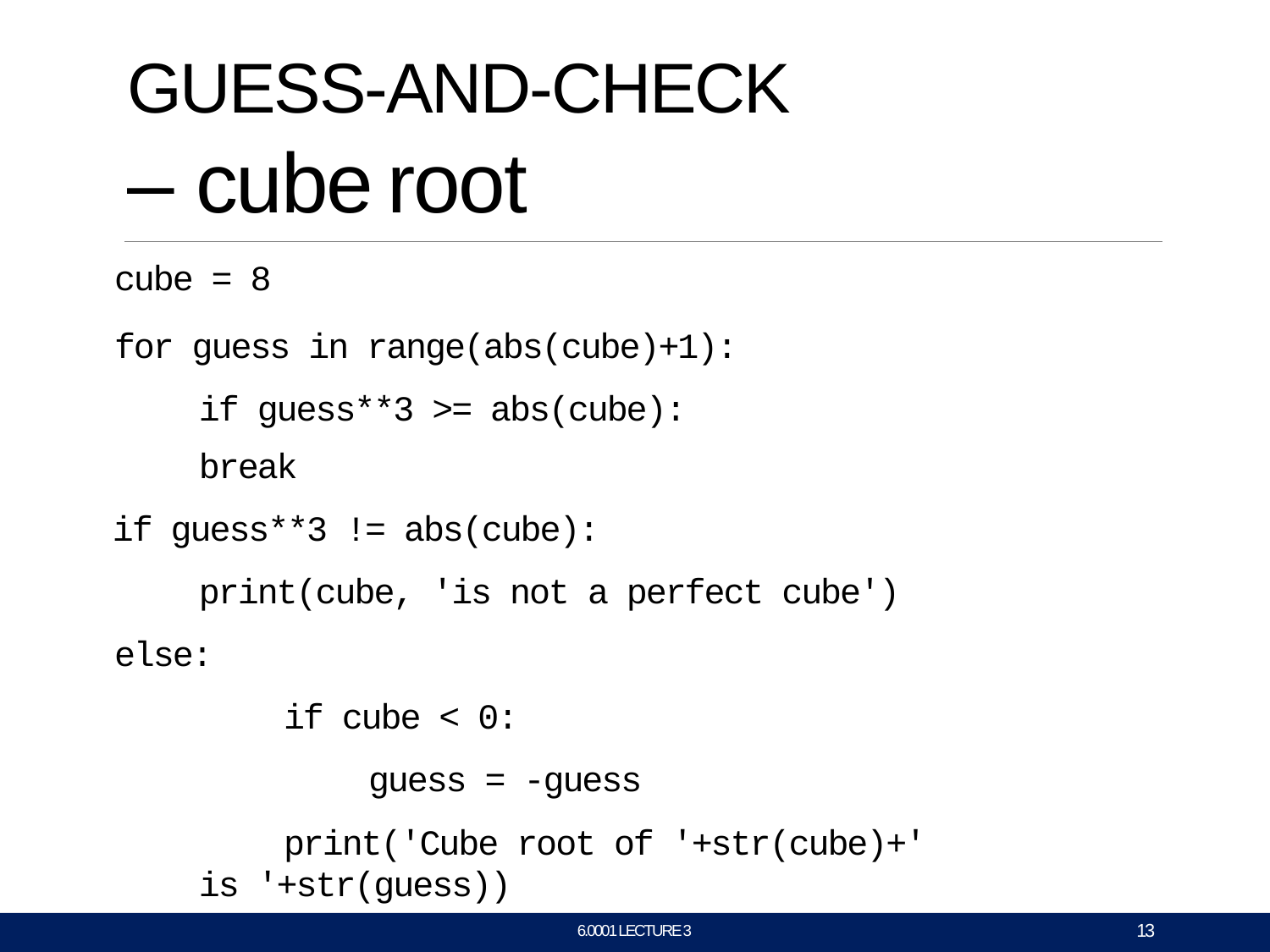

# GUESS-AND-CHECK
– cube	root
cube = 8
for guess in range(abs(cube)+1):  if guess**3 >= abs(cube):
break
if guess**3 != abs(cube):
print(cube, 'is not a perfect cube')  else:
if cube < 0:
guess = -guess
print('Cube root of '+str(cube)+' is '+str(guess))

13
6.0001 LECTURE 3